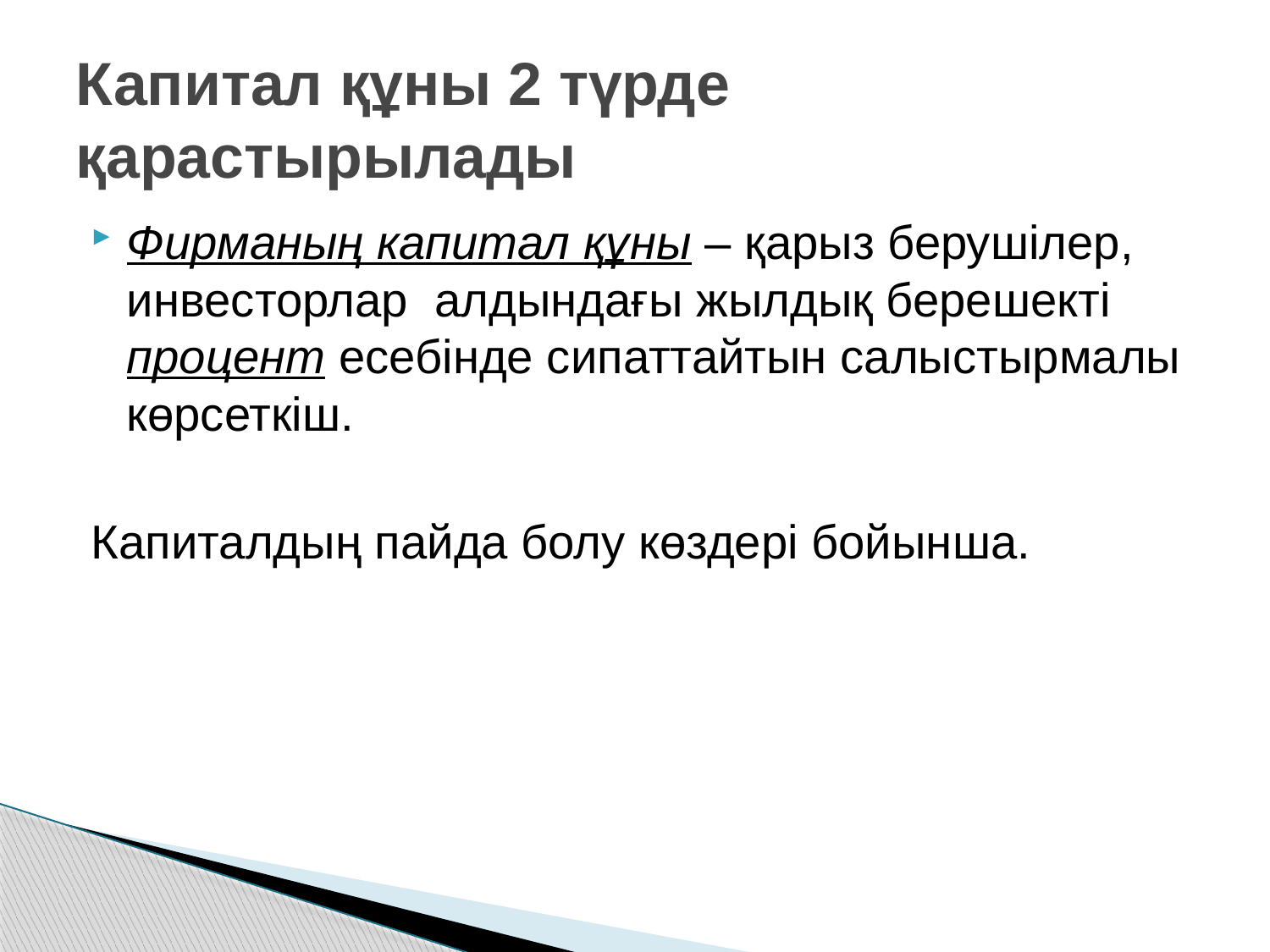

# Капитал құны 2 түрде қарастырылады
Фирманың капитал құны – қарыз берушілер, инвесторлар  алдындағы жылдық берешекті процент есебінде сипаттайтын салыстырмалы көрсеткіш.

Капиталдың пайда болу көздері бойынша.